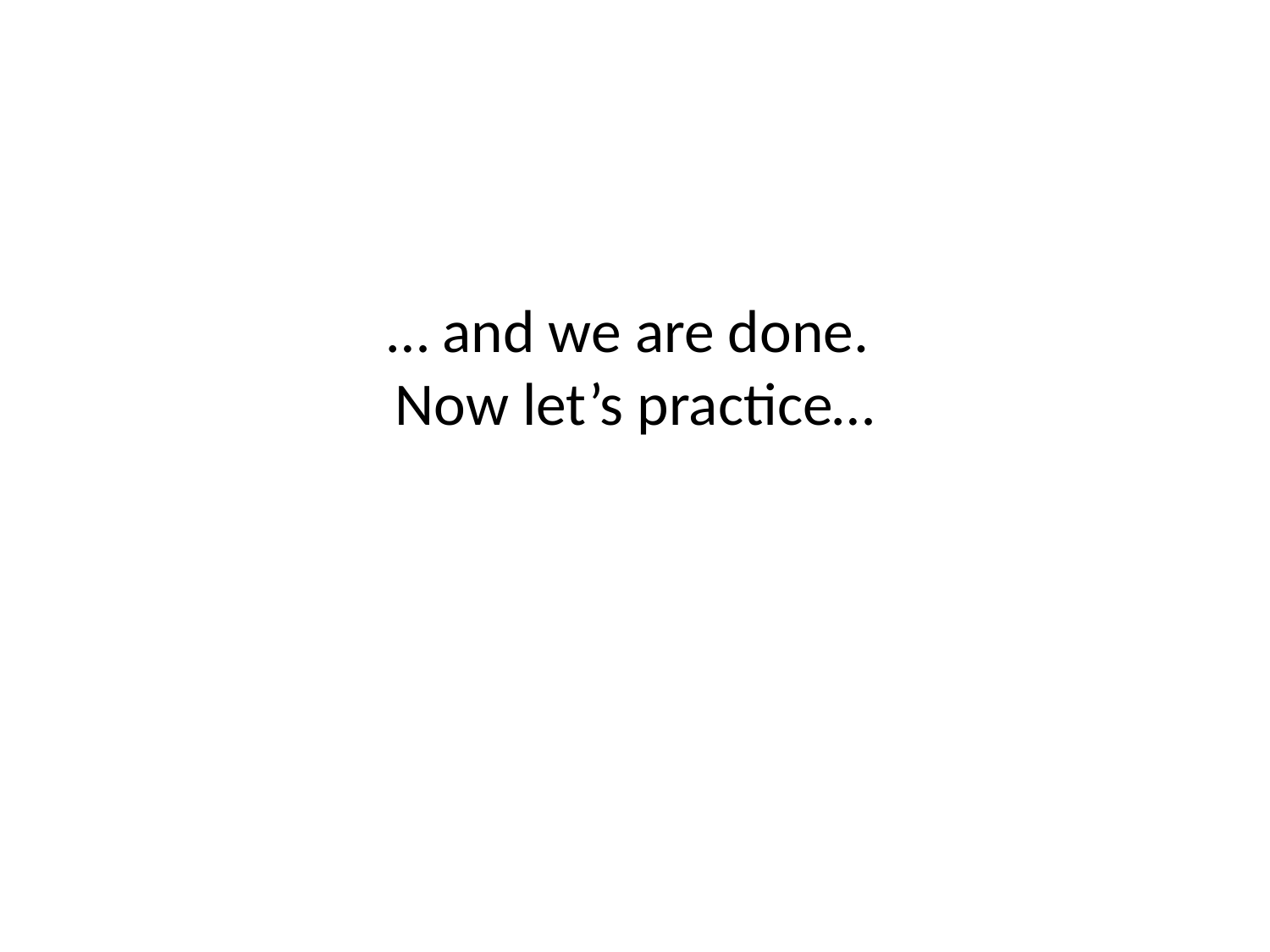

# … and we are done. Now let’s practice…